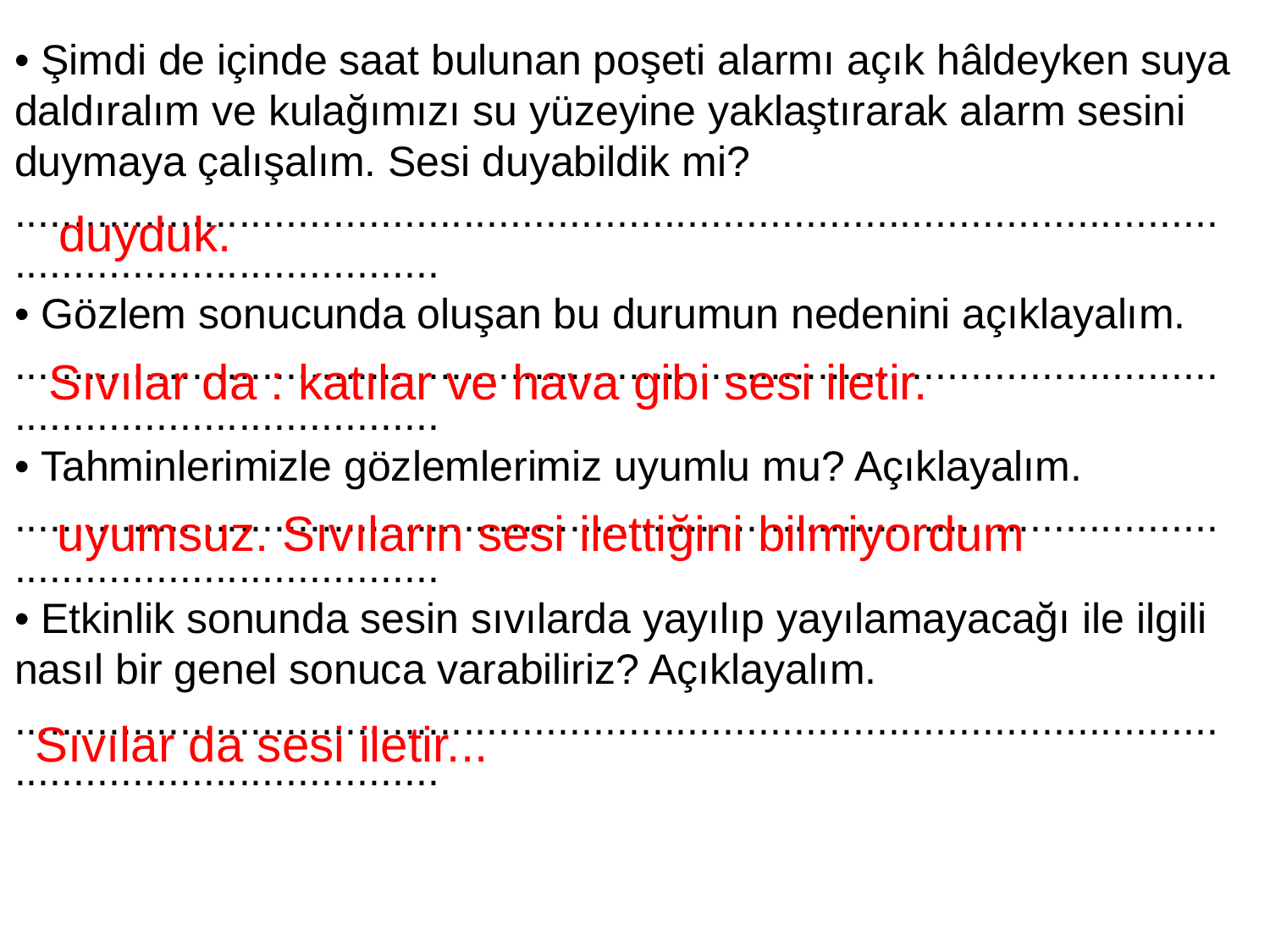

• Şimdi de içinde saat bulunan poşeti alarmı açık hâldeyken suya daldıralım ve kulağımızı su yüzeyine yaklaştırarak alarm sesini duymaya çalışalım. Sesi duyabildik mi?
..........................................................................................................................................
• Gözlem sonucunda oluşan bu durumun nedenini açıklayalım.
..........................................................................................................................................
• Tahminlerimizle gözlemlerimiz uyumlu mu? Açıklayalım.
..........................................................................................................................................
• Etkinlik sonunda sesin sıvılarda yayılıp yayılamayacağı ile ilgili nasıl bir genel sonuca varabiliriz? Açıklayalım.
..........................................................................................................................................
duyduk.
Sıvılar da : katılar ve hava gibi sesi iletir.
uyumsuz. Sıvıların sesi ilettiğini bilmiyordum
Sıvılar da sesi iletir...